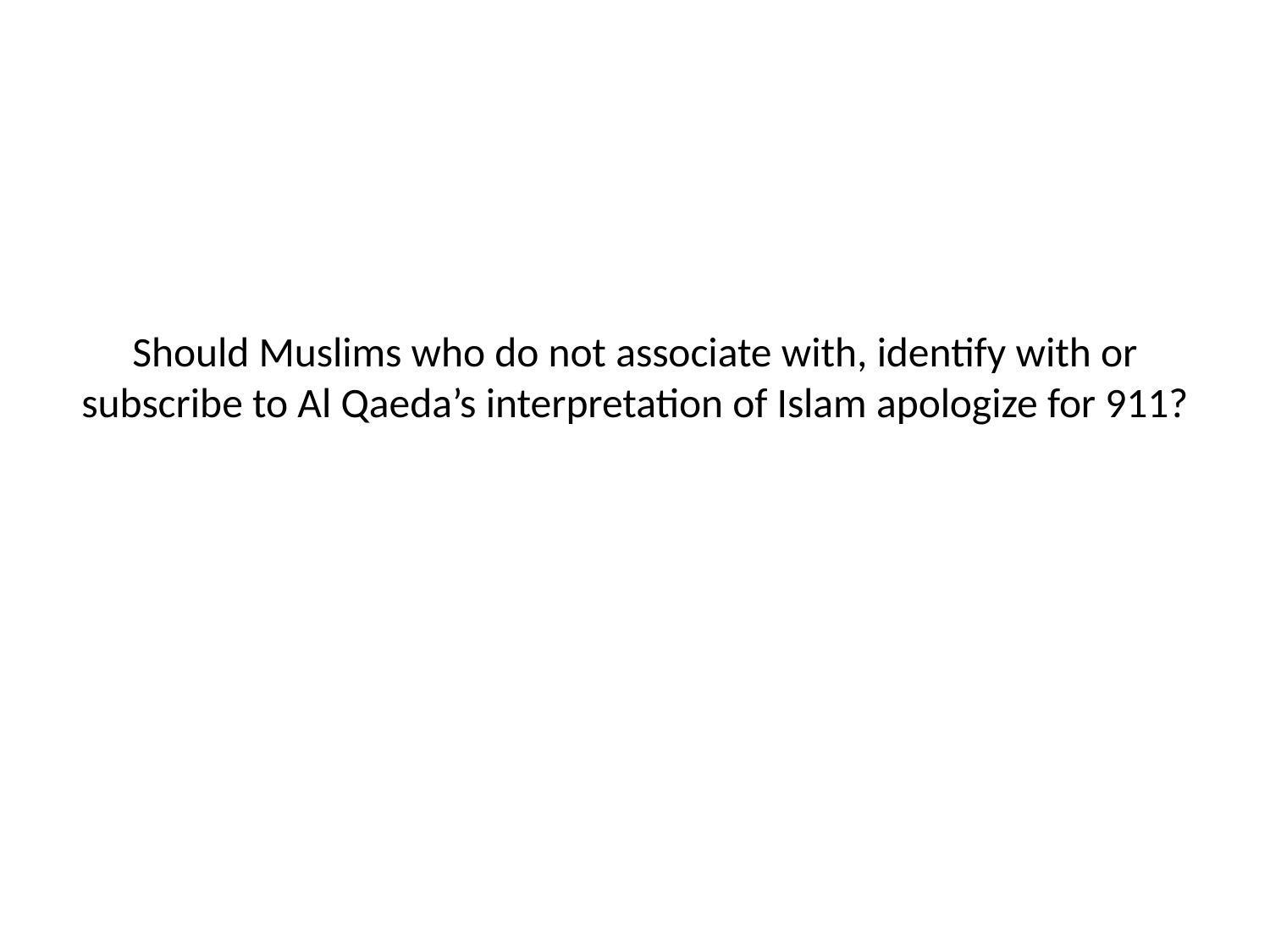

# Should Muslims who do not associate with, identify with or subscribe to Al Qaeda’s interpretation of Islam apologize for 911?